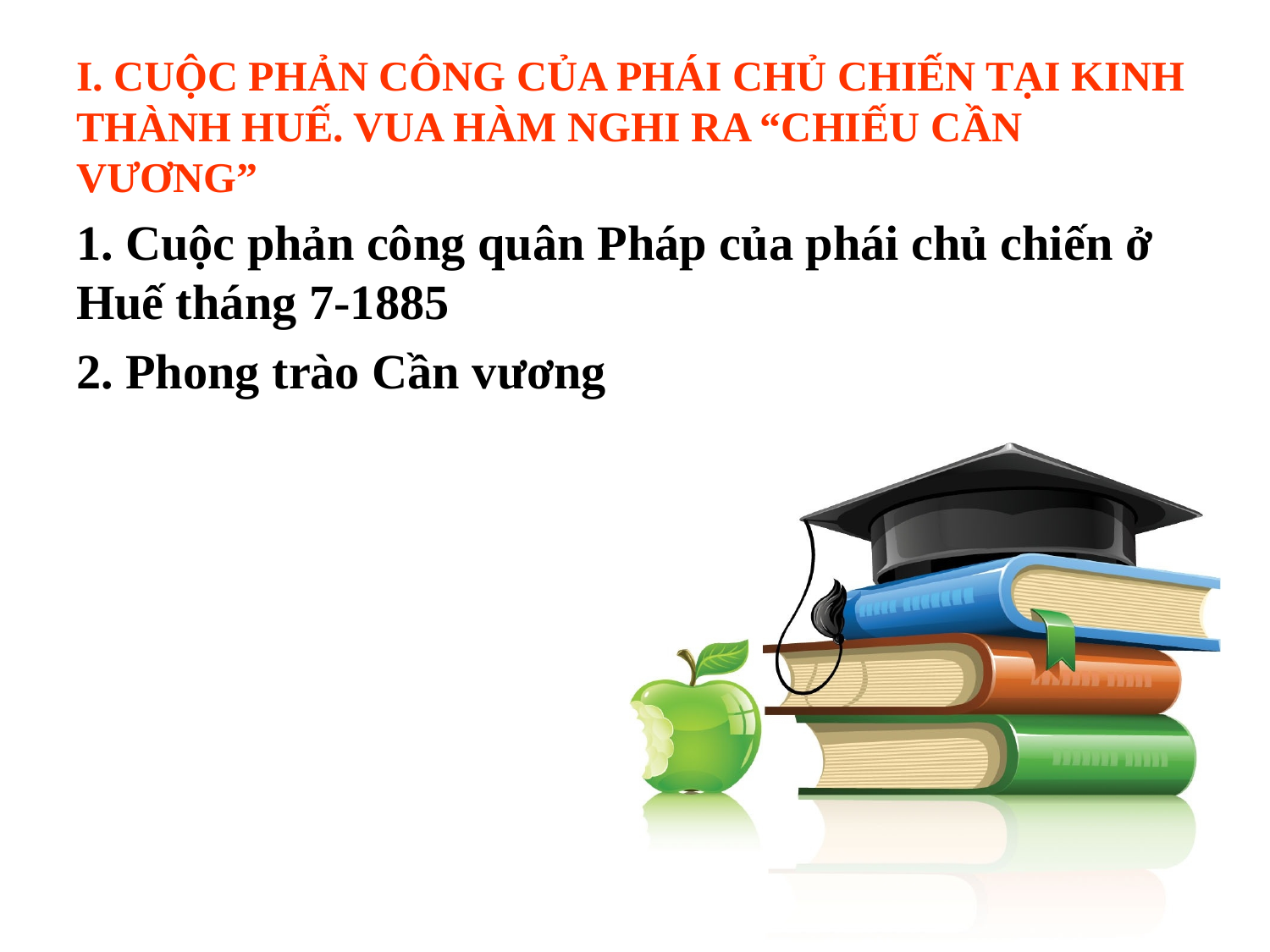

I. CUỘC PHẢN CÔNG CỦA PHÁI CHỦ CHIẾN TẠI KINH THÀNH HUẾ. VUA HÀM NGHI RA “CHIẾU CẦN VƯƠNG”
1. Cuộc phản công quân Pháp của phái chủ chiến ở Huế tháng 7-1885
2. Phong trào Cần vương